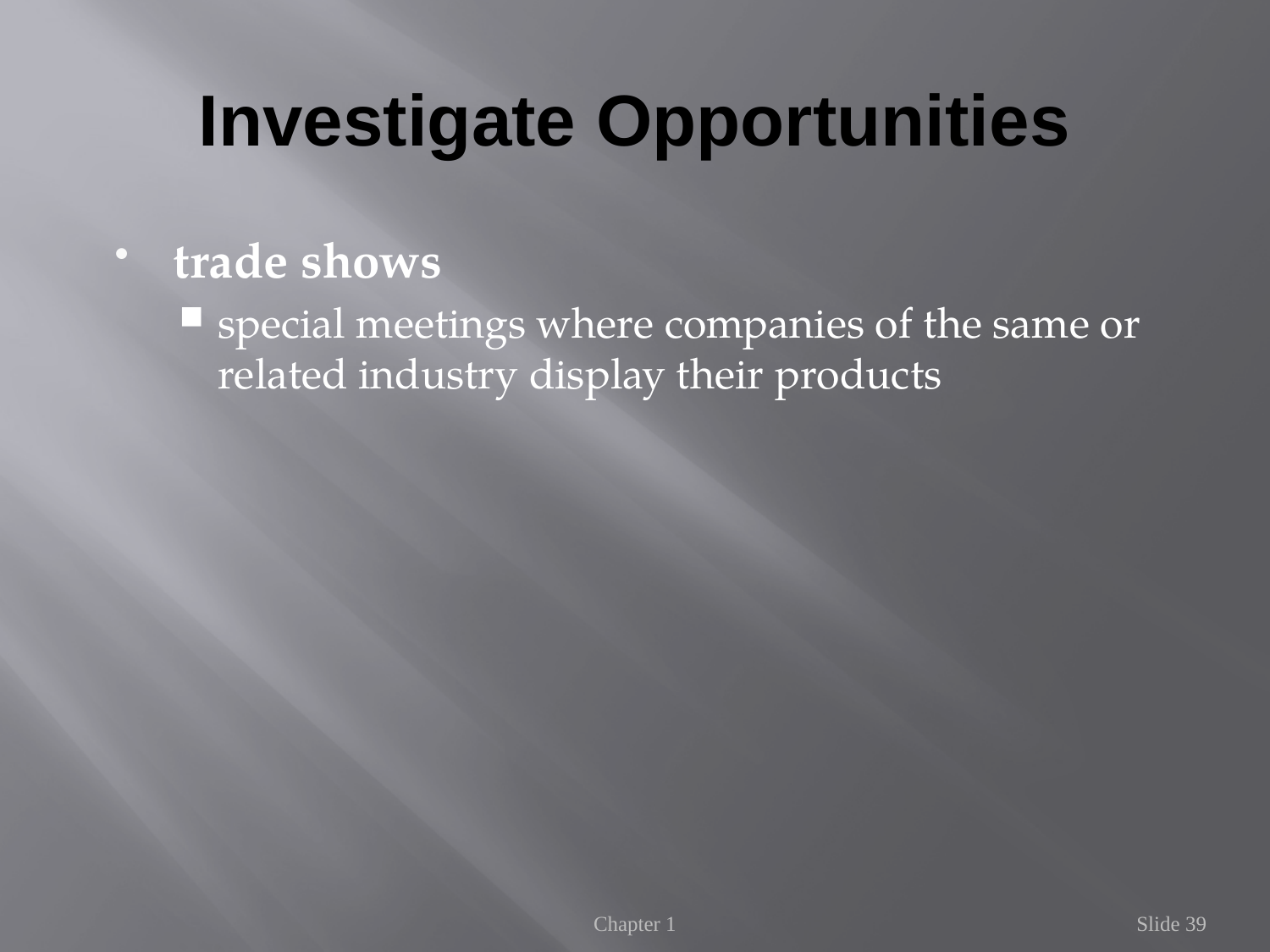

# Investigate Opportunities
trade shows
special meetings where companies of the same or related industry display their products

Chapter 1
Slide 39